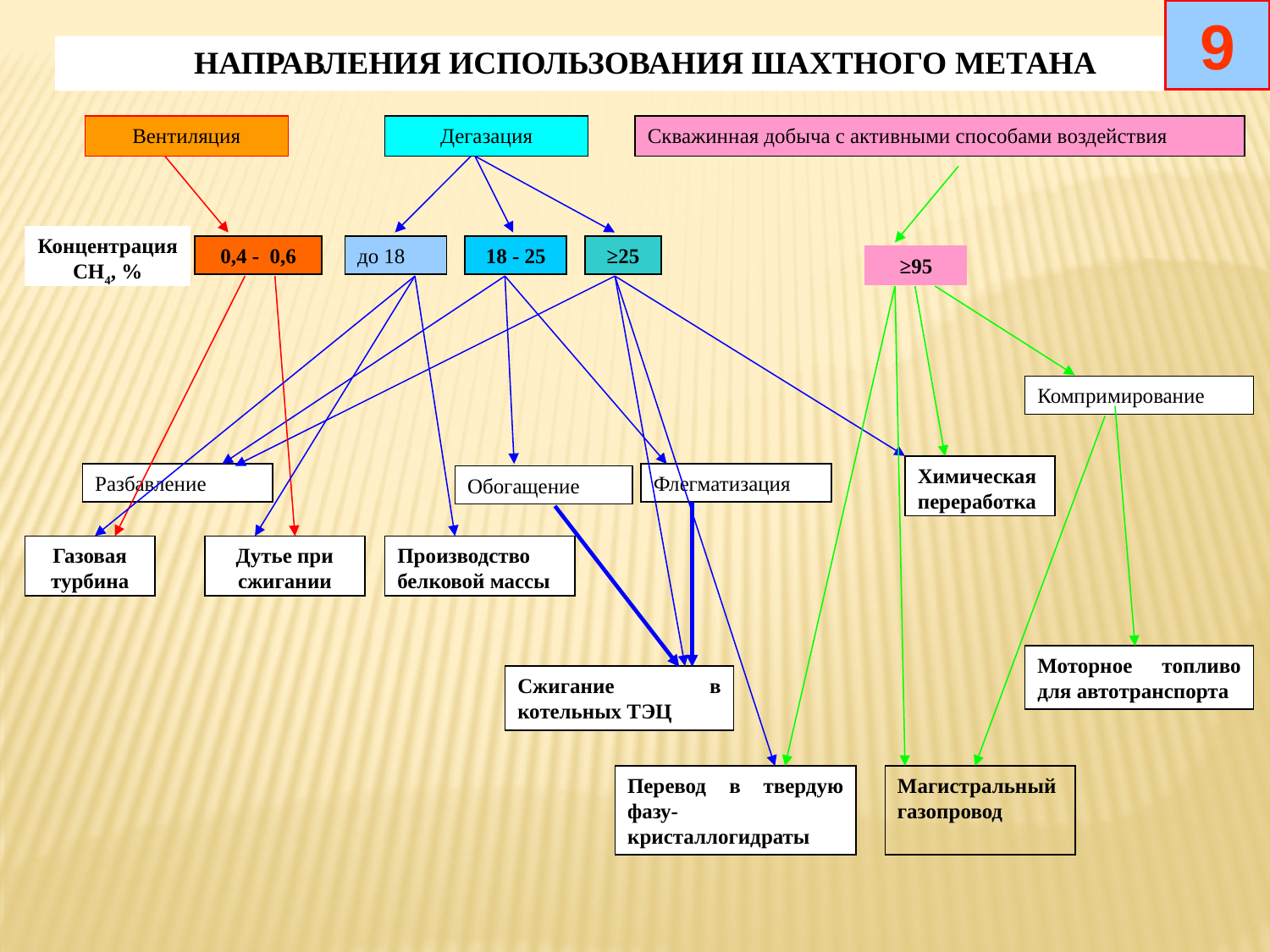

9
НАПРАВЛЕНИЯ ИСПОЛЬЗОВАНИЯ ШАХТНОГО МЕТАНА

Вентиляция

Дегазация

Скважинная добыча с активными способами воздействия

Концентрация
СН4, %
0,4 -  0,6
до 18

18 - 25
≥25
≥95

Компримирование

Химическая переработка
Разбавление

Флегматизация

Обогащение

Газовая турбина
Дутье при сжигании
Производство белковой массы
Моторное топливо для автотранспорта
Сжигание в котельных ТЭЦ
Перевод в твердую фазу- кристаллогидраты
Магистральный газопровод